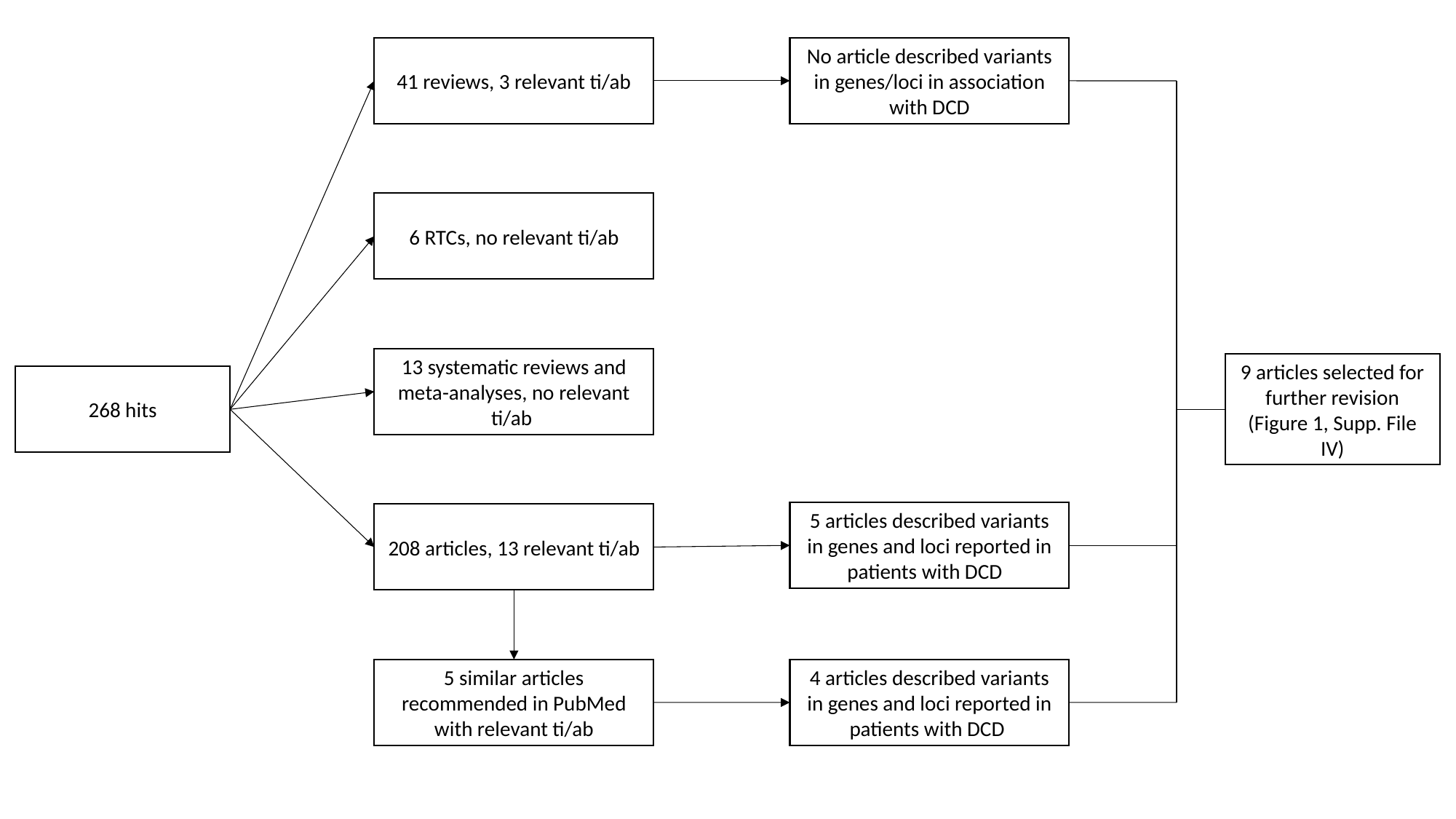

41 reviews, 3 relevant ti/ab
No article described variants in genes/loci in association with DCD
6 RTCs, no relevant ti/ab
13 systematic reviews and meta-analyses, no relevant ti/ab
9 articles selected for further revision (Figure 1, Supp. File IV)
268 hits
5 articles described variants in genes and loci reported in patients with DCD
208 articles, 13 relevant ti/ab
5 similar articles recommended in PubMed with relevant ti/ab
4 articles described variants in genes and loci reported in patients with DCD